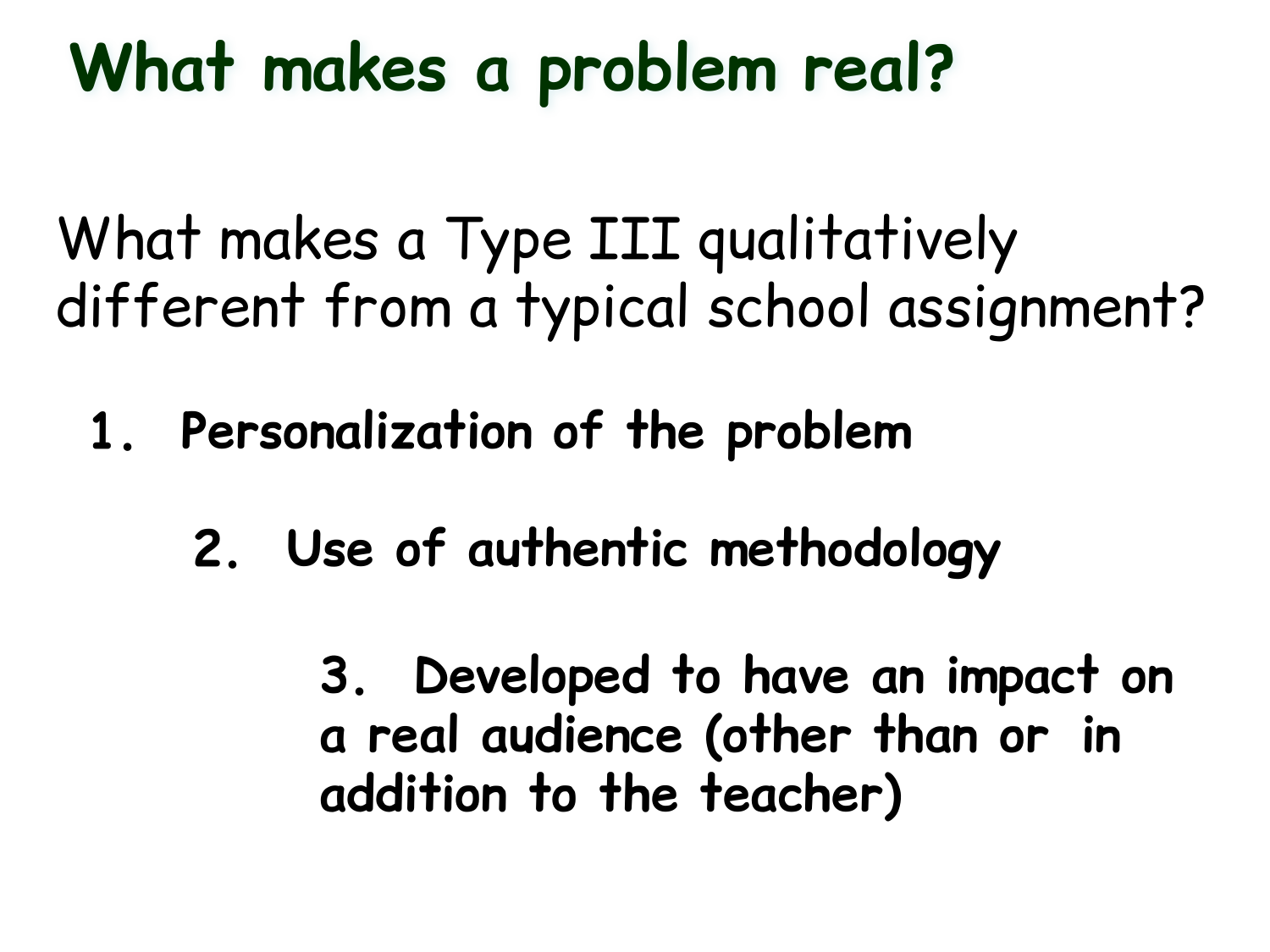

What makes a problem real?
# What makes a Type III qualitatively different from a typical school assignment?
1.  Personalization of the problem

2.  Use of authentic methodology
3.  Developed to have an impact on 	a real audience (other than or 	in addition to the teacher)